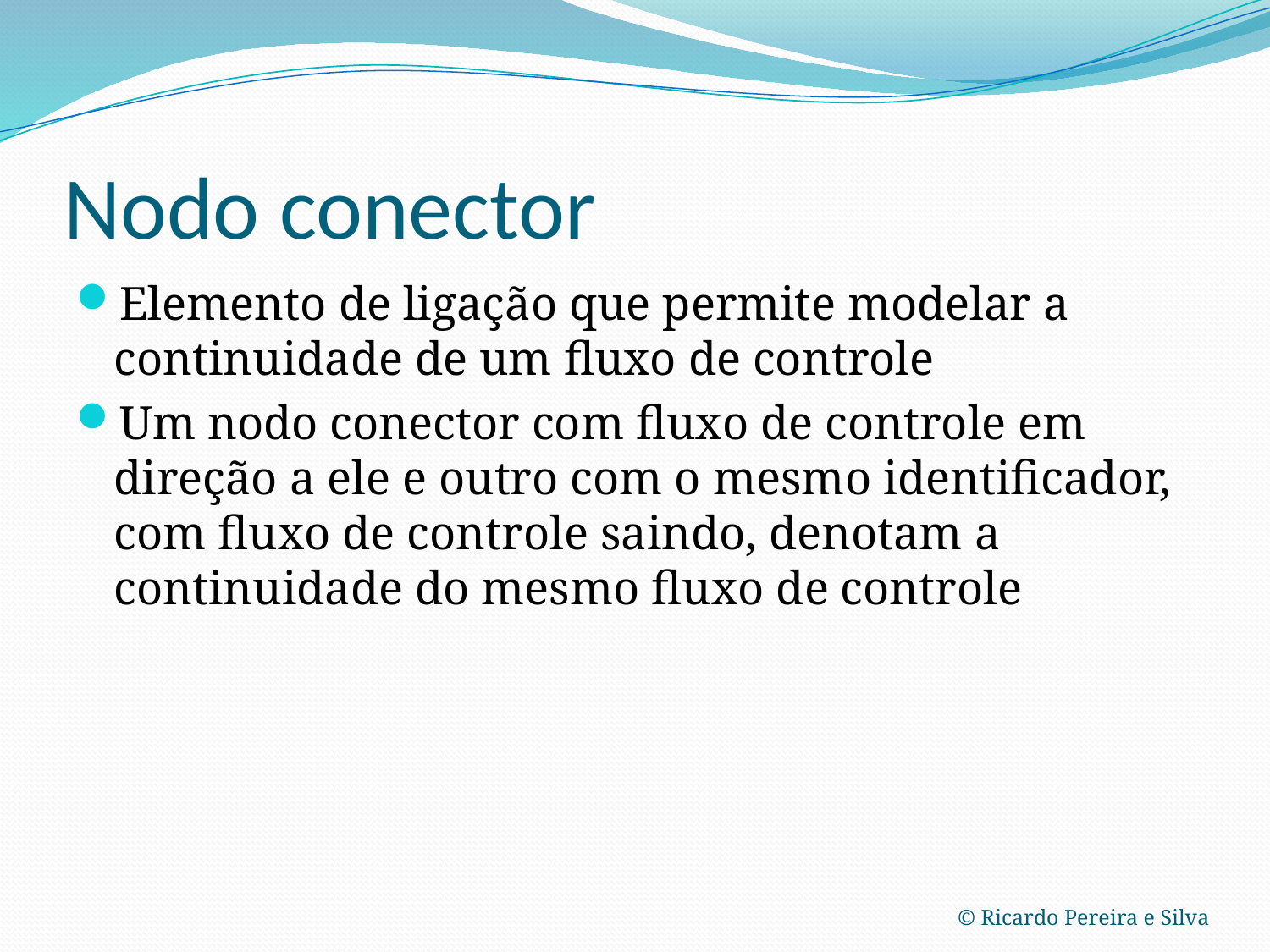

# Nodo conector
Elemento de ligação que permite modelar a continuidade de um fluxo de controle
Um nodo conector com fluxo de controle em direção a ele e outro com o mesmo identificador, com fluxo de controle saindo, denotam a continuidade do mesmo fluxo de controle
© Ricardo Pereira e Silva